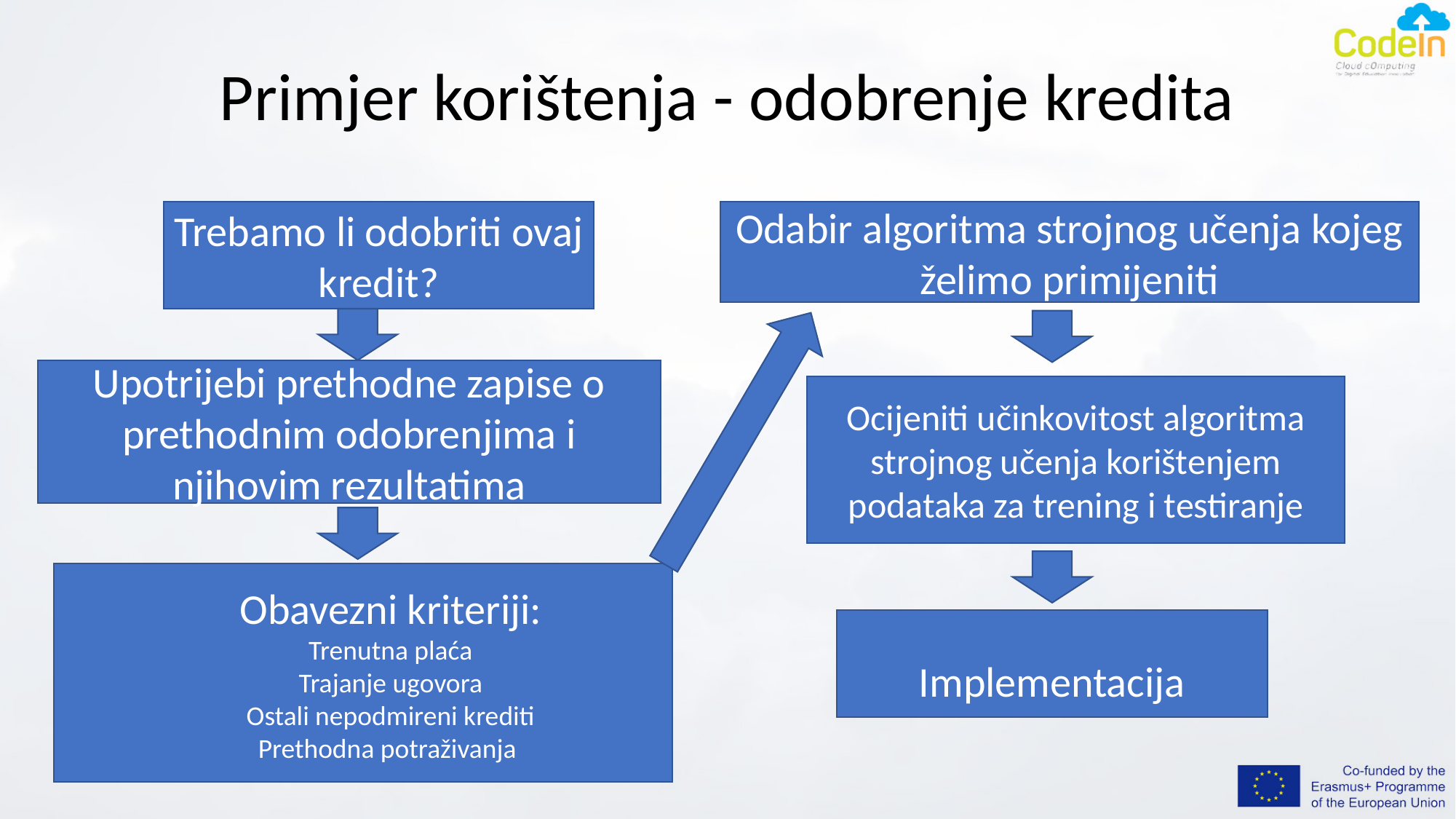

# Primjer korištenja - odobrenje kredita
Odabir algoritma strojnog učenja kojeg želimo primijeniti
Trebamo li odobriti ovaj kredit?

Upotrijebi prethodne zapise o prethodnim odobrenjima i njihovim rezultatima
Ocijeniti učinkovitost algoritma strojnog učenja korištenjem podataka za trening i testiranje

Obavezni kriteriji:
Trenutna plaća
Trajanje ugovora
Ostali nepodmireni krediti
Prethodna potraživanja

Implementacija